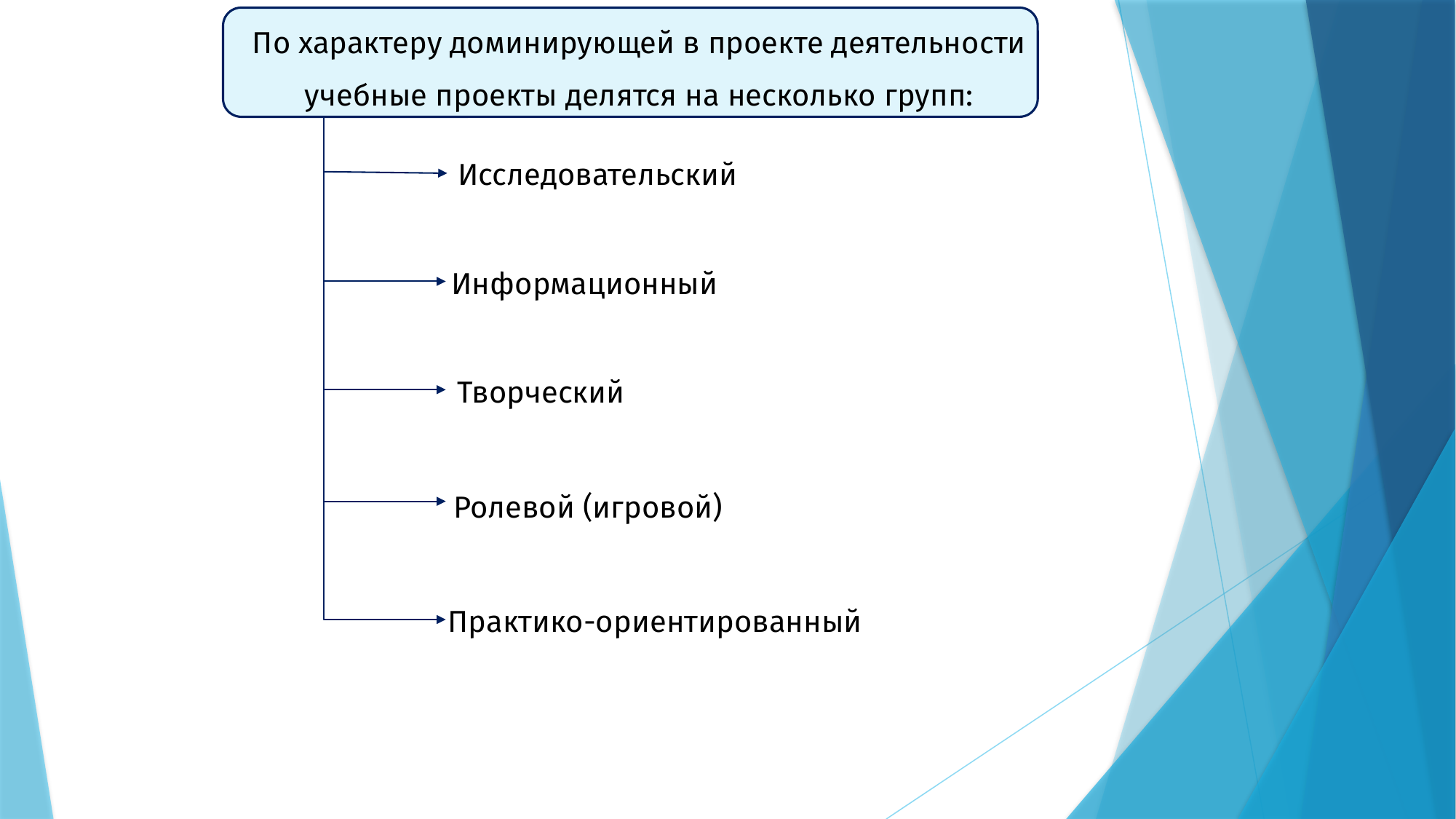

По характеру доминирующей в проекте деятельности
учебные проекты делятся на несколько групп:
Исследовательский
Информационный
Творческий
Ролевой (игровой)
Практико-ориентированный